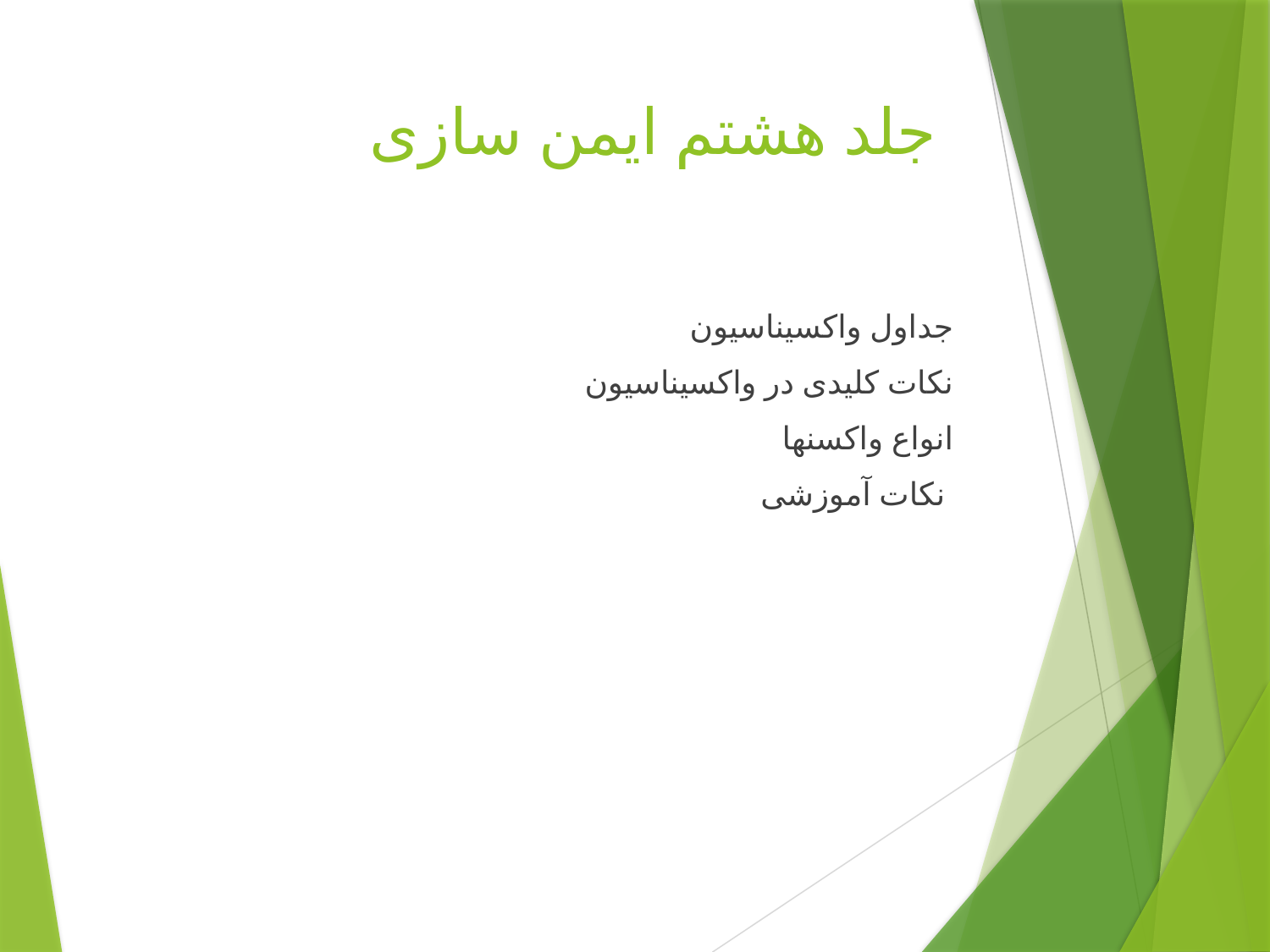

# جلد هشتم ایمن سازی
جداول واکسیناسیون
 نکات کلیدی در واکسیناسیون
انواع واکسنها
نکات آموزشی